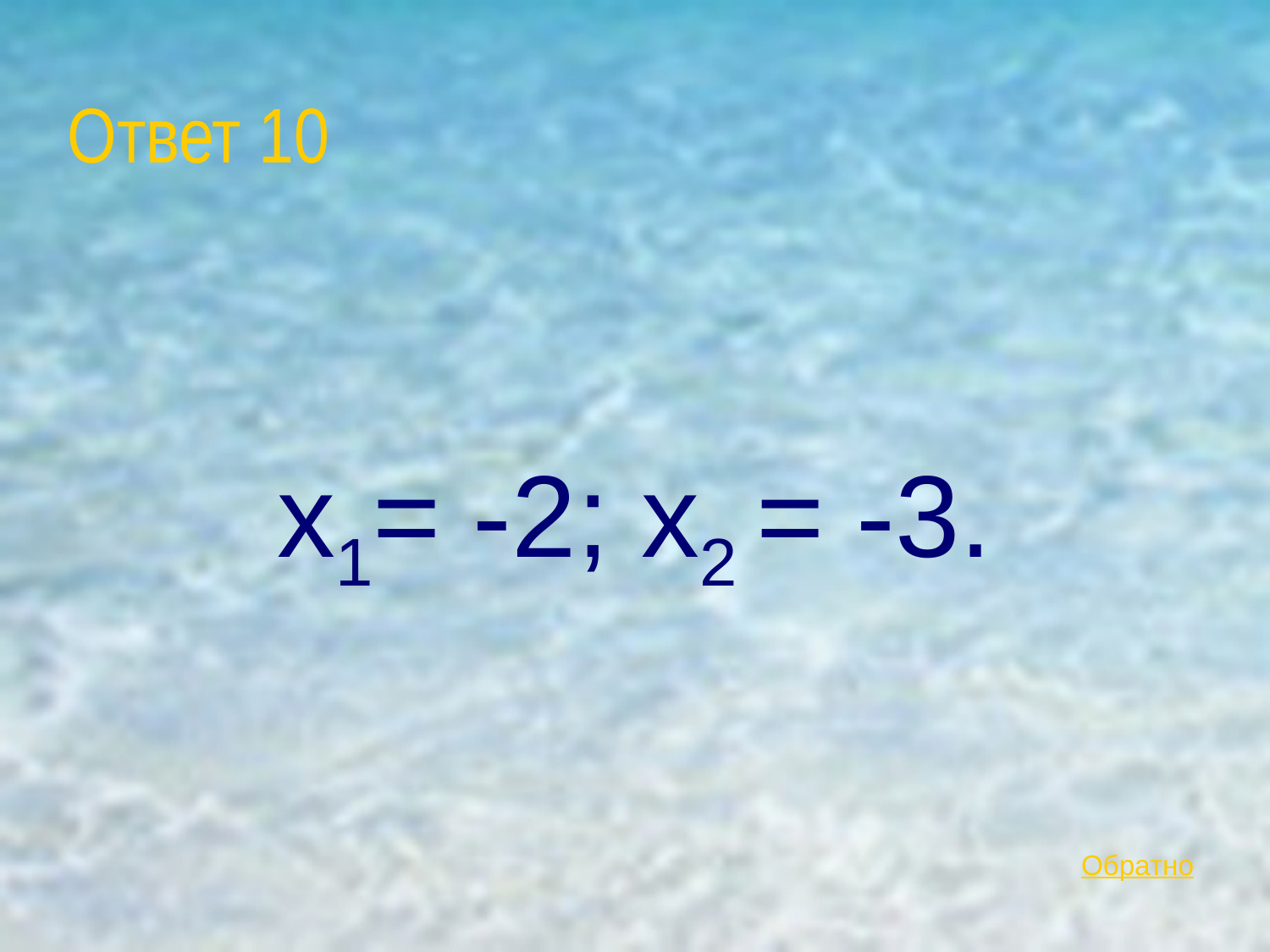

# Ответ 10

х1= -2; х2 = -3.

Обратно